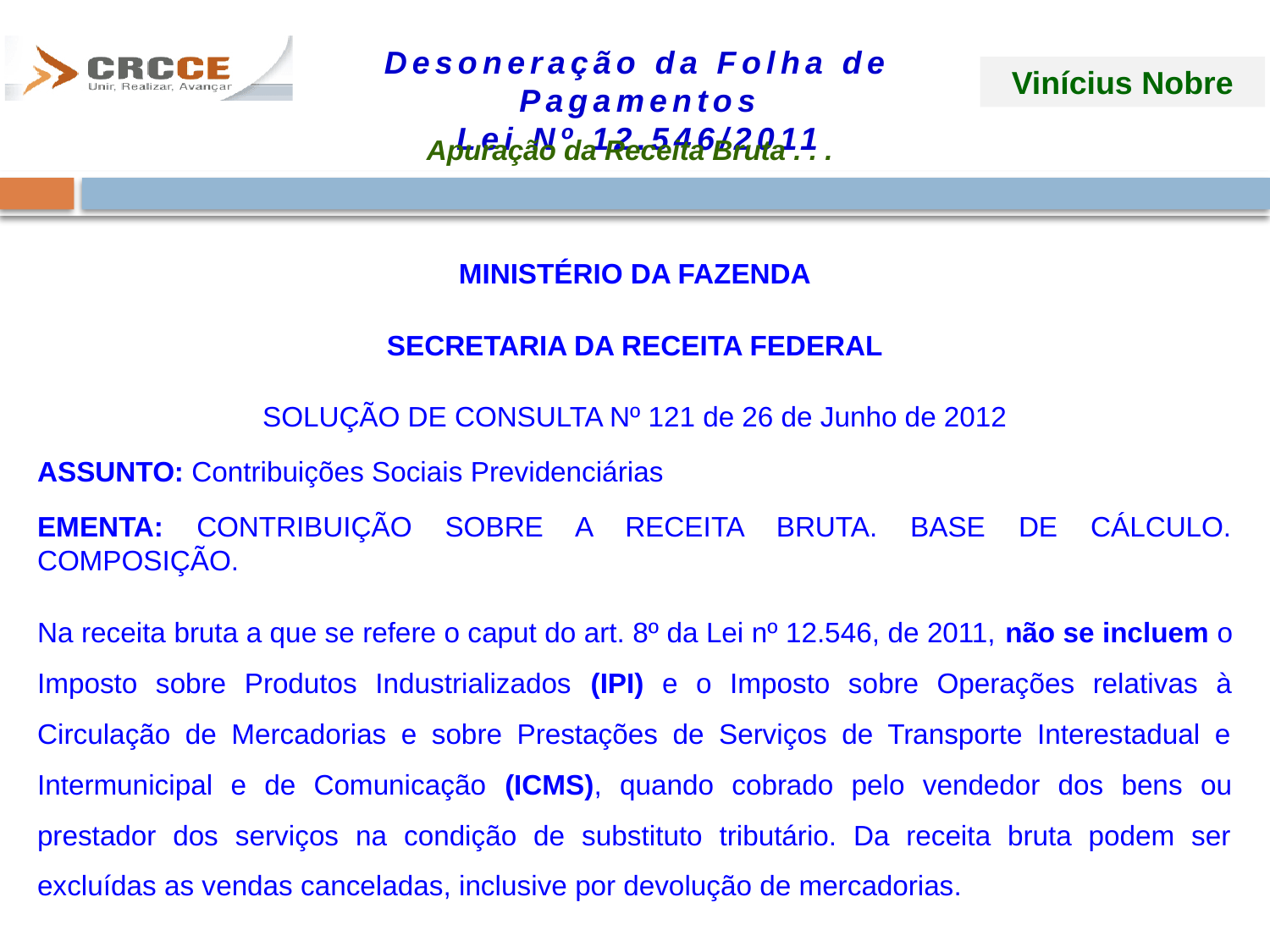

Apuração da Receita Bruta . . .
MINISTÉRIO DA FAZENDA
SECRETARIA DA RECEITA FEDERAL
SOLUÇÃO DE CONSULTA Nº 121 de 26 de Junho de 2012
ASSUNTO: Contribuições Sociais Previdenciárias
EMENTA: CONTRIBUIÇÃO SOBRE A RECEITA BRUTA. BASE DE CÁLCULO. COMPOSIÇÃO.
Na receita bruta a que se refere o caput do art. 8º da Lei nº 12.546, de 2011, não se incluem o Imposto sobre Produtos Industrializados (IPI) e o Imposto sobre Operações relativas à Circulação de Mercadorias e sobre Prestações de Serviços de Transporte Interestadual e Intermunicipal e de Comunicação (ICMS), quando cobrado pelo vendedor dos bens ou prestador dos serviços na condição de substituto tributário. Da receita bruta podem ser excluídas as vendas canceladas, inclusive por devolução de mercadorias.